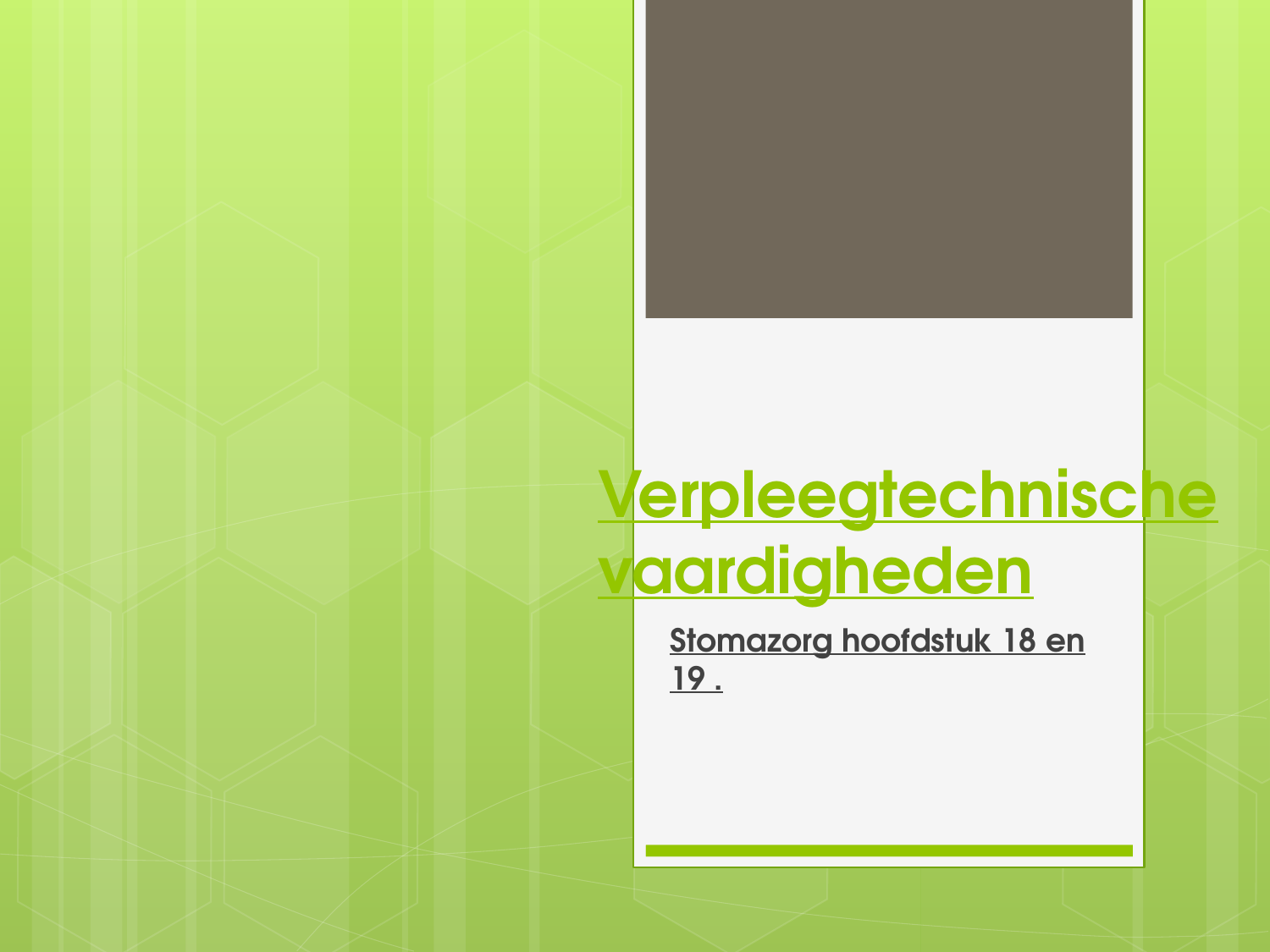

# Verpleegtechnische vaardigheden
Stomazorg hoofdstuk 18 en 19 .